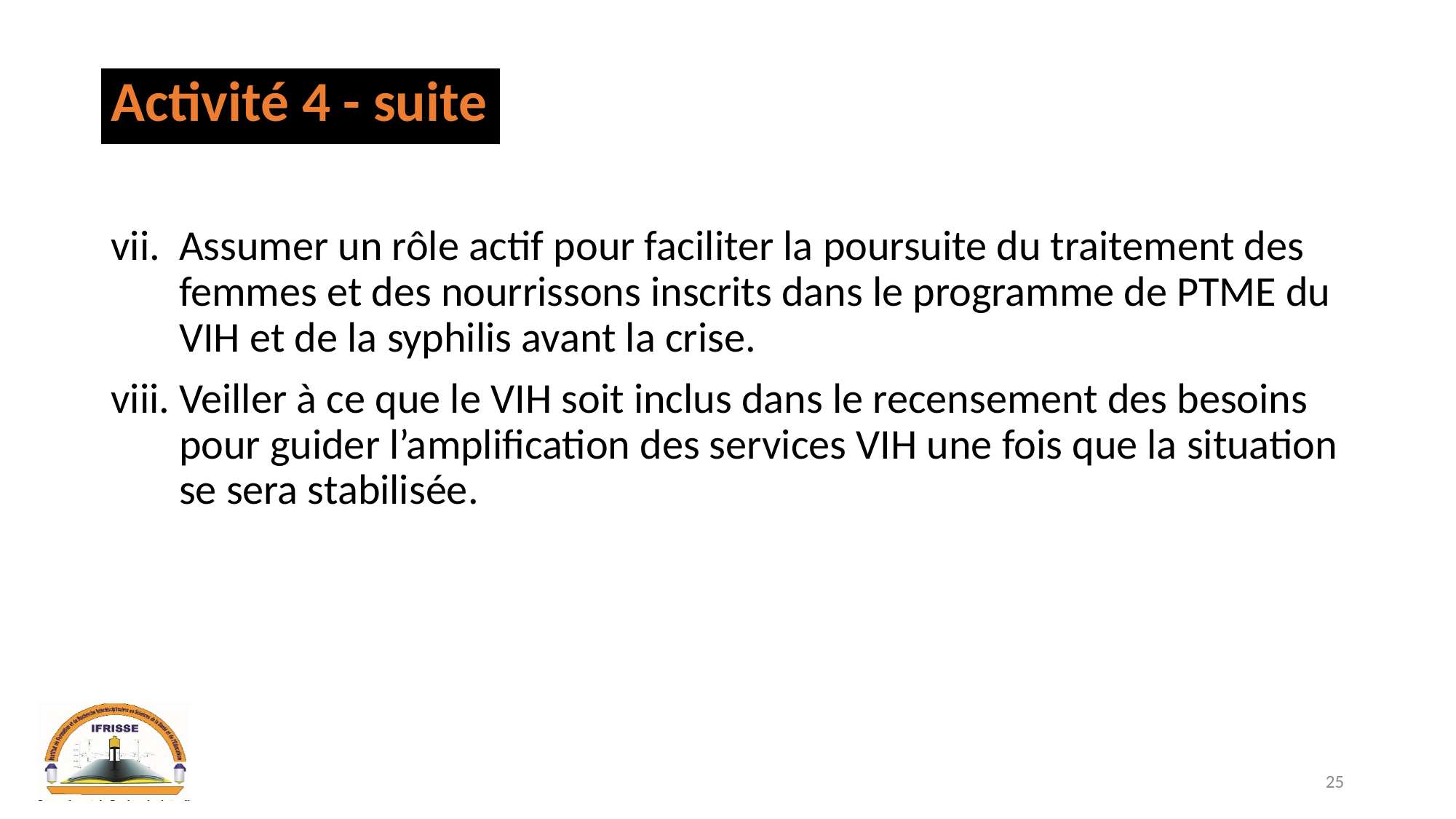

# Activité 4 - suite
Assumer un rôle actif pour faciliter la poursuite du traitement des femmes et des nourrissons inscrits dans le programme de PTME du VIH et de la syphilis avant la crise.
Veiller à ce que le VIH soit inclus dans le recensement des besoins pour guider l’amplification des services VIH une fois que la situation se sera stabilisée.
25